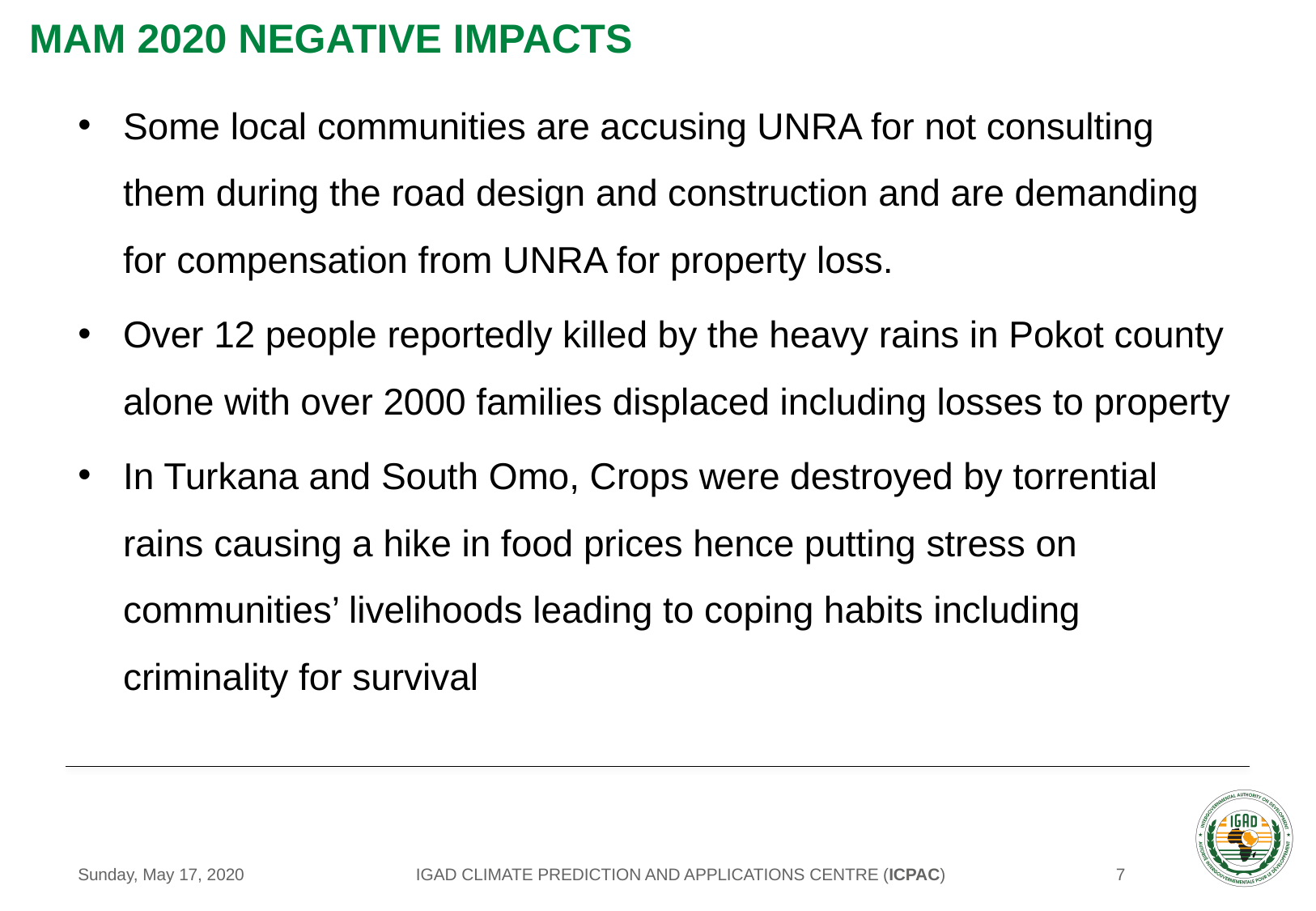

# MAM 2020 NEGATIVE IMPACTS
Some local communities are accusing UNRA for not consulting them during the road design and construction and are demanding for compensation from UNRA for property loss.
Over 12 people reportedly killed by the heavy rains in Pokot county alone with over 2000 families displaced including losses to property
In Turkana and South Omo, Crops were destroyed by torrential rains causing a hike in food prices hence putting stress on communities’ livelihoods leading to coping habits including criminality for survival

IGAD CLIMATE PREDICTION AND APPLICATIONS CENTRE (ICPAC)
Sunday, May 17, 2020
7